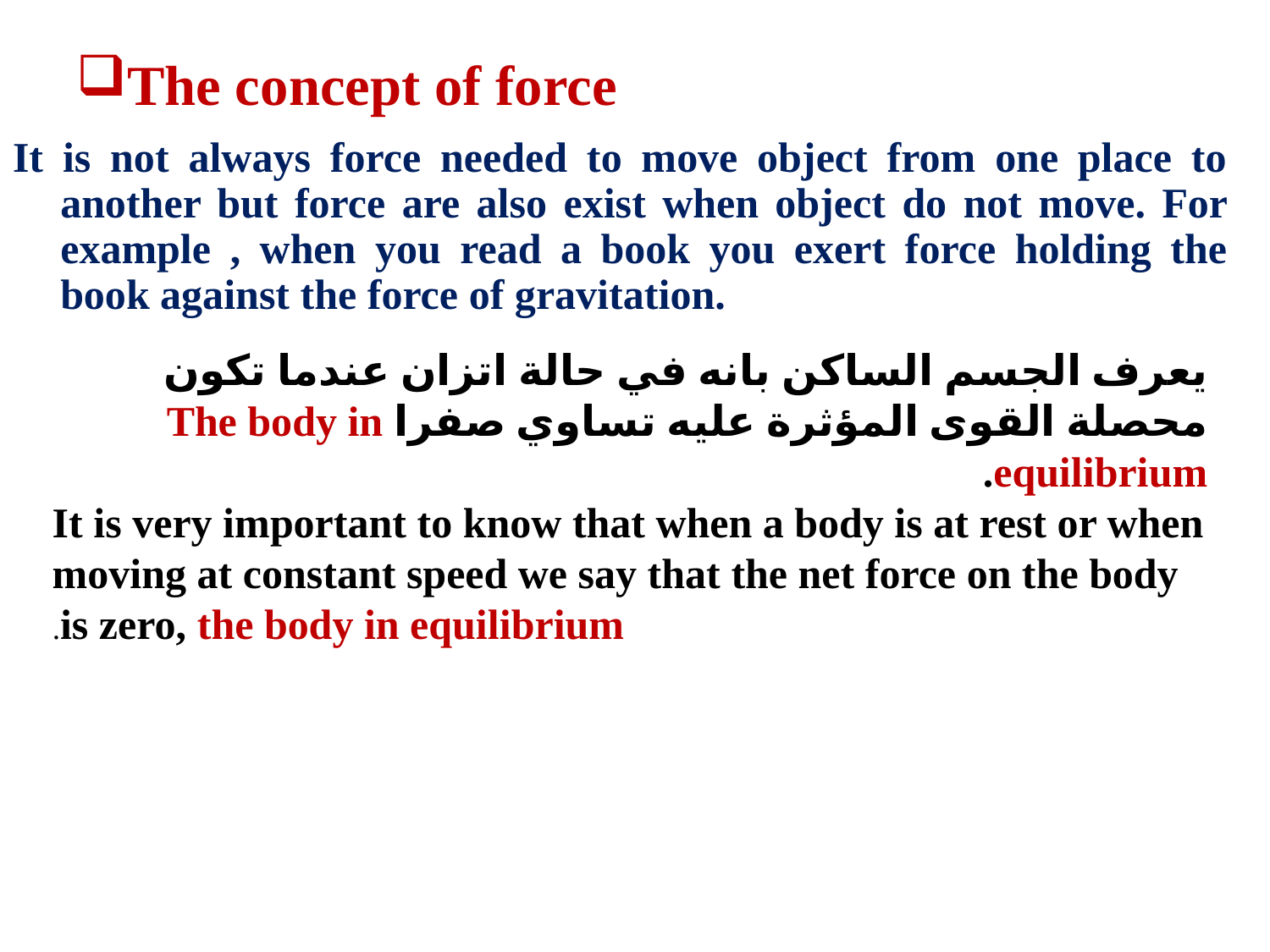

# The concept of force
It is not always force needed to move object from one place to another but force are also exist when object do not move. For example , when you read a book you exert force holding the book against the force of gravitation.
يعرف الجسم الساكن بانه في حالة اتزان عندما تكون محصلة القوى المؤثرة عليه تساوي صفرا The body in equilibrium.
It is very important to know that when a body is at rest or when moving at constant speed we say that the net force on the body is zero, the body in equilibrium.